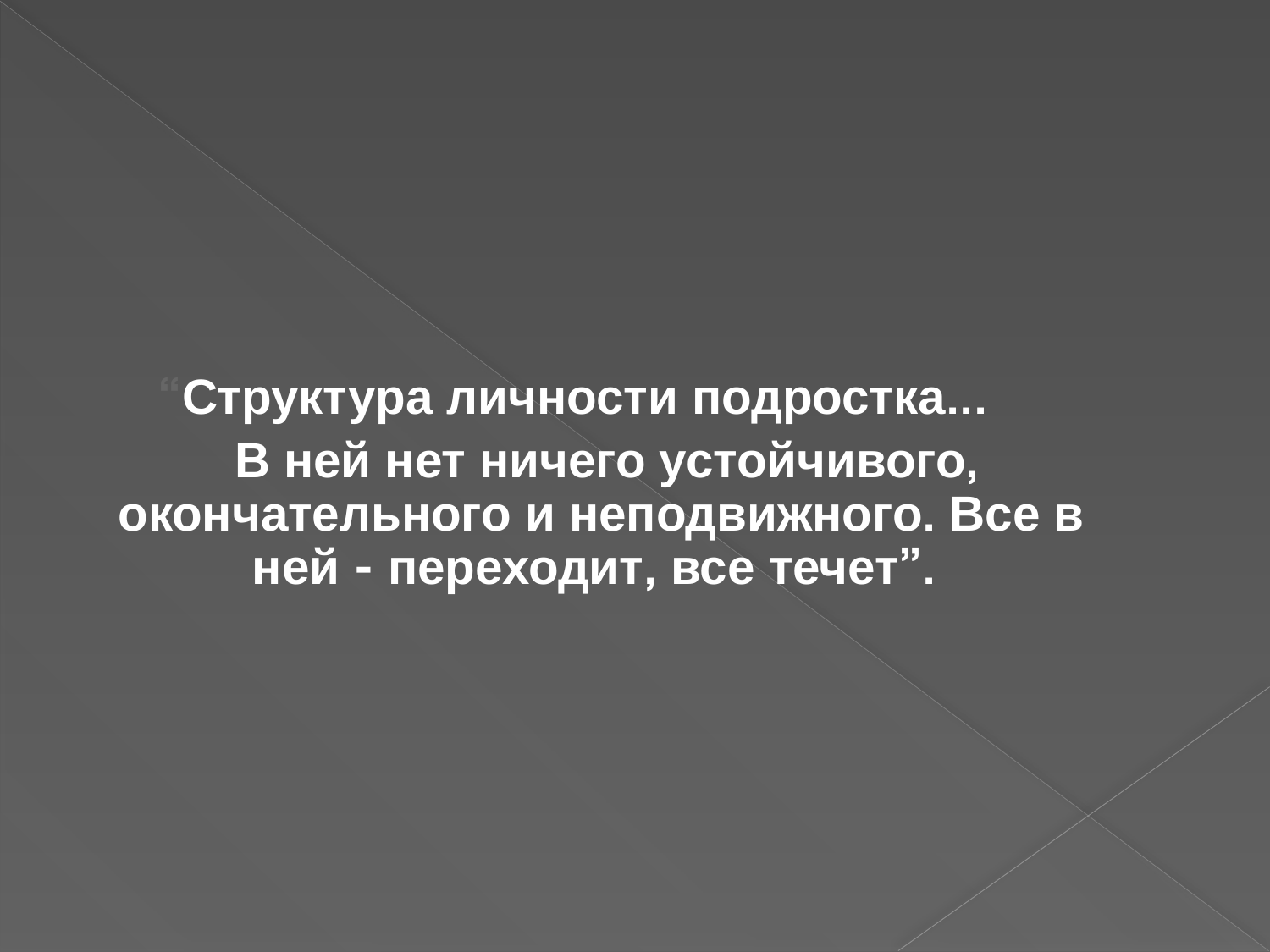

#

   “Структура личности подростка...
       В ней нет ничего устойчивого, окончательного и неподвижного. Все в ней - переходит, все течет”.